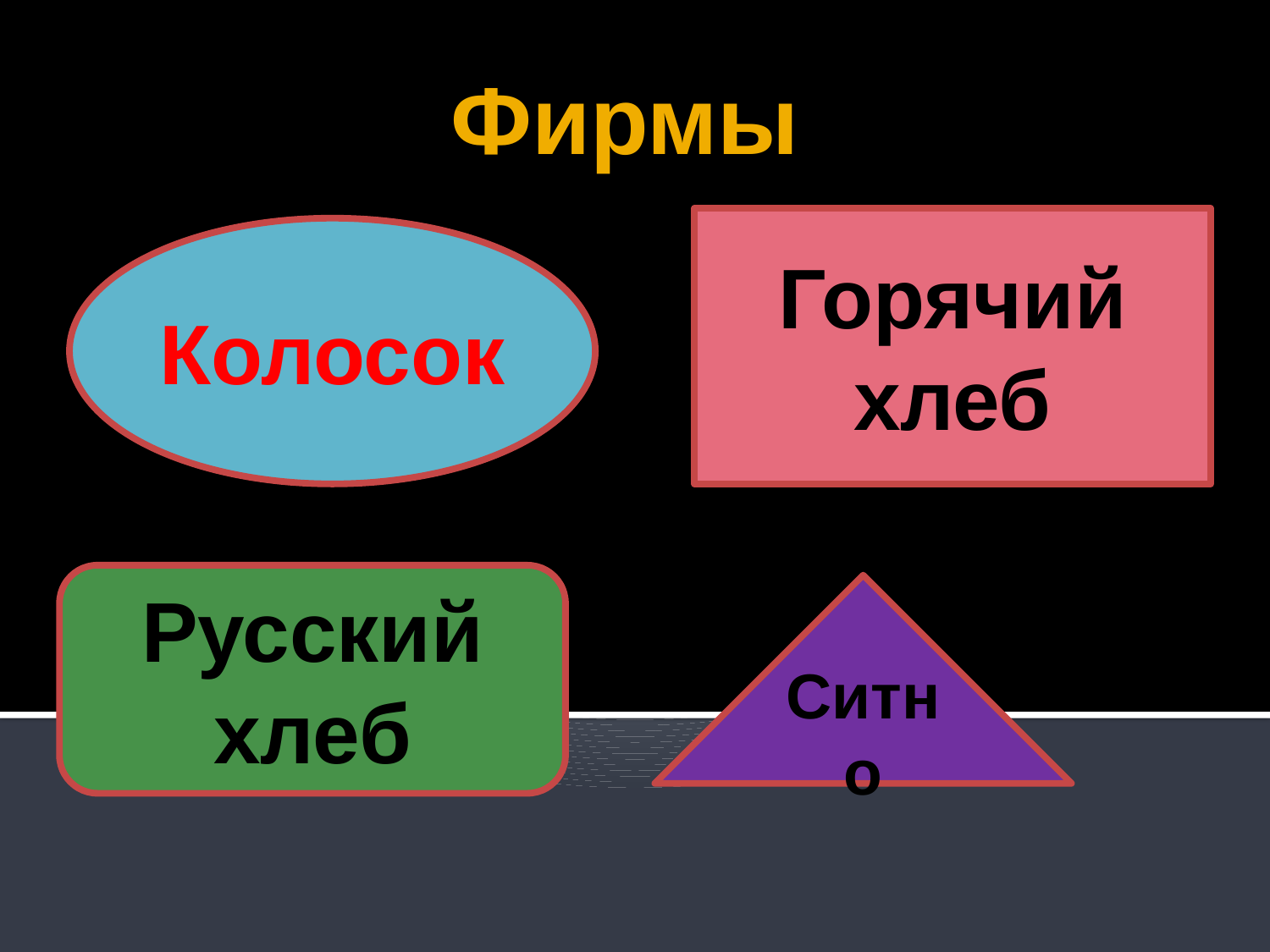

# Фирмы
Горячий хлеб
Колосок
Фирмы
Русский хлеб
Ситно